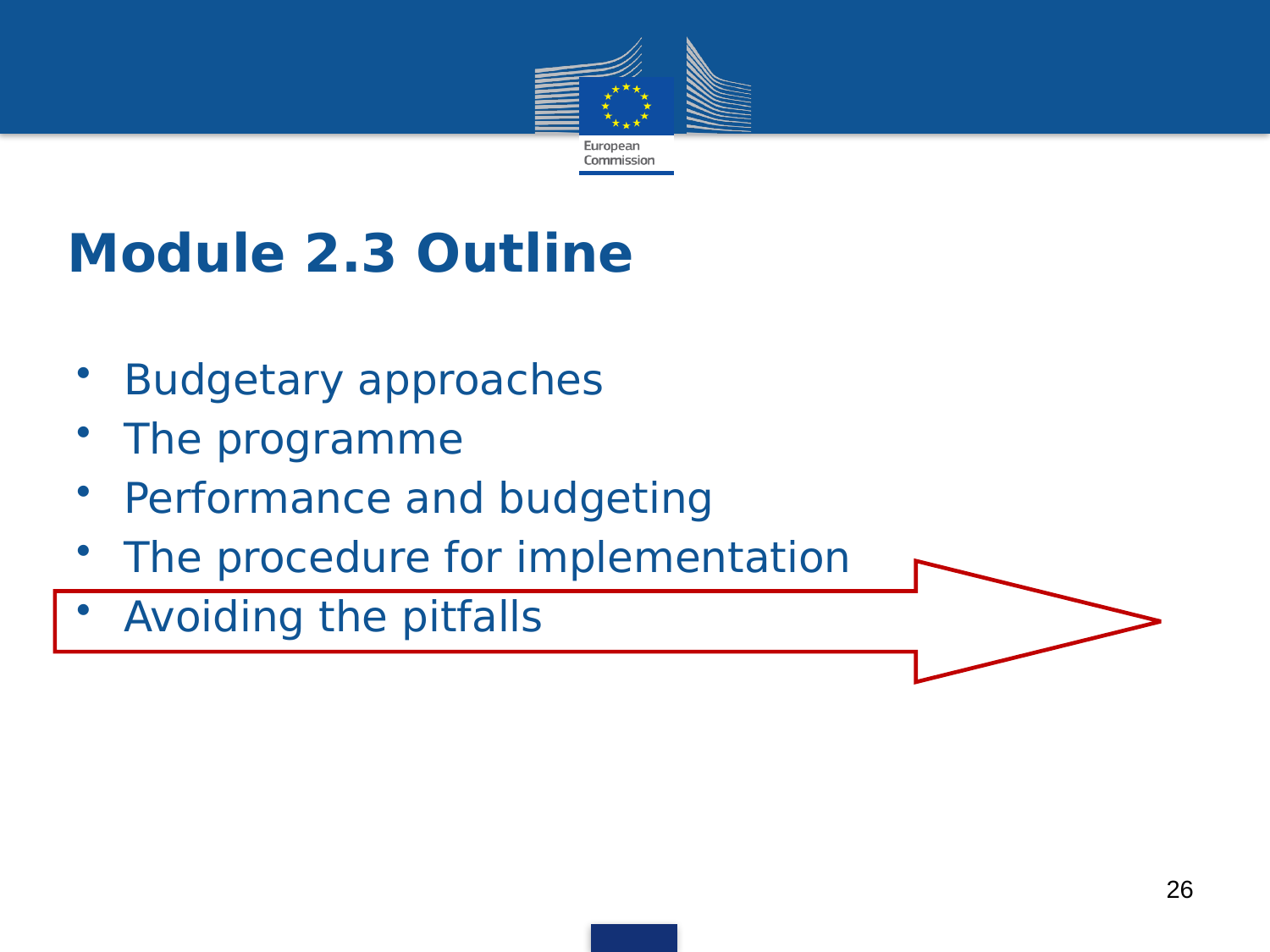

# Module 2.3 Outline
Budgetary approaches
The programme
Performance and budgeting
The procedure for implementation
Avoiding the pitfalls

26